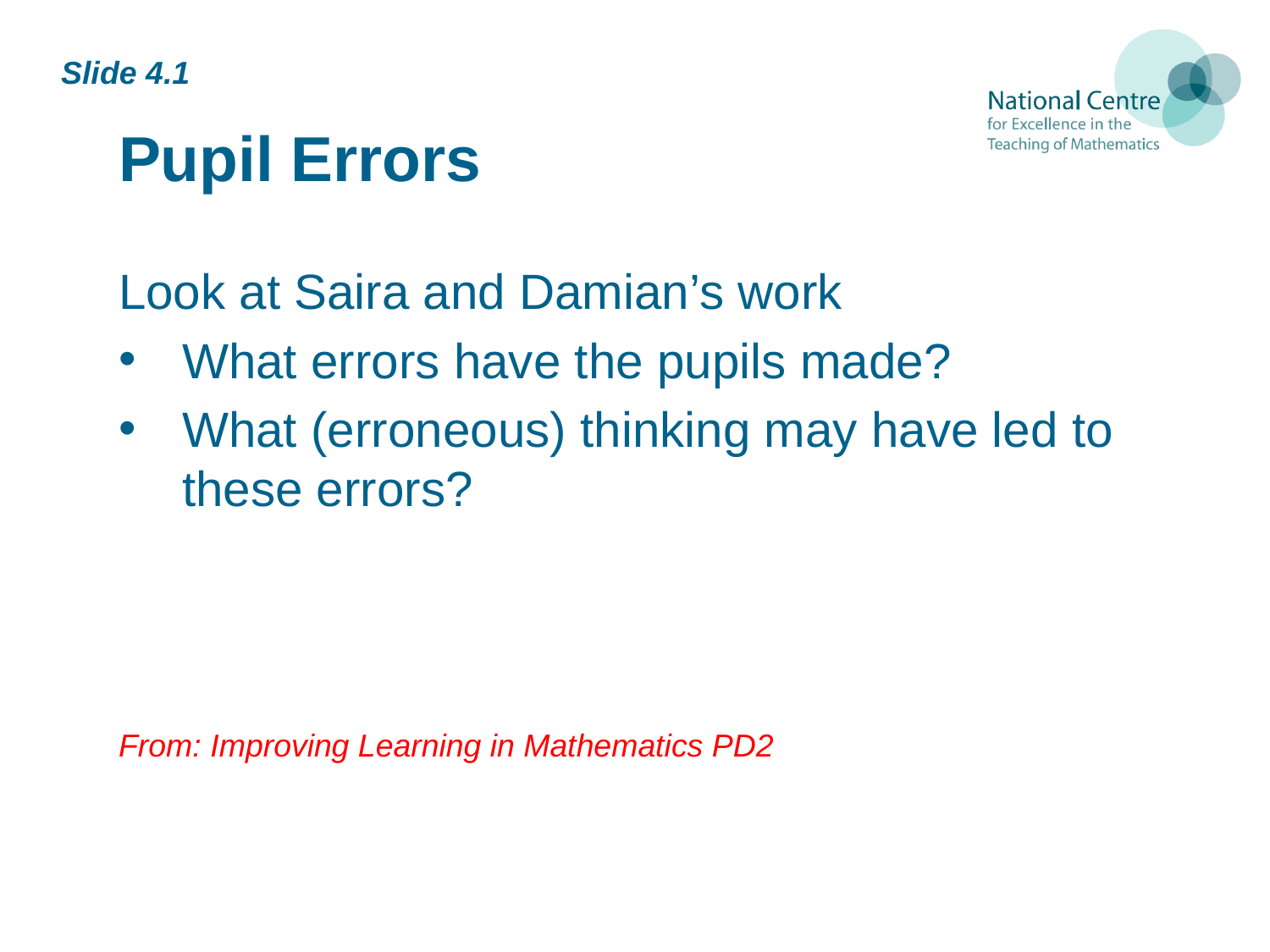

# Pupil Errors
Slide 4.1
Look at Saira and Damian’s work
What errors have the pupils made?
What (erroneous) thinking may have led to these errors?

From: Improving Learning in Mathematics PD2